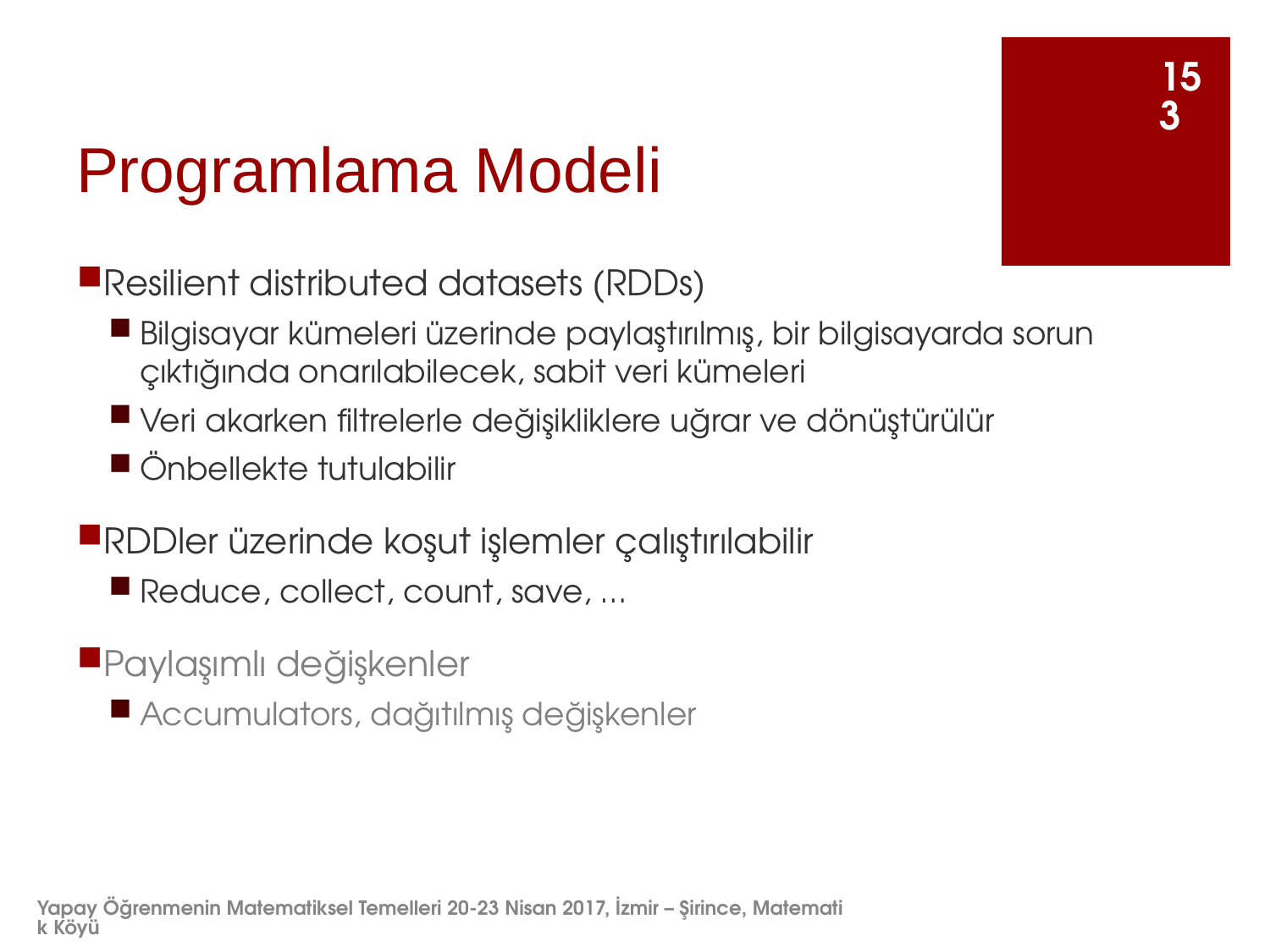

153
# Programlama Modeli
Resilient distributed datasets (RDDs)
Bilgisayar kümeleri üzerinde paylaştırılmış, bir bilgisayarda sorun çıktığında onarılabilecek, sabit veri kümeleri
Veri akarken filtrelerle değişikliklere uğrar ve dönüştürülür
Önbellekte tutulabilir
RDDler üzerinde koşut işlemler çalıştırılabilir
Reduce, collect, count, save, …
Paylaşımlı değişkenler
Accumulators, dağıtılmış değişkenler
Yapay Öğrenmenin Matematiksel Temelleri 20-23 Nisan 2017, İzmir – Şirince, Matematik Köyü